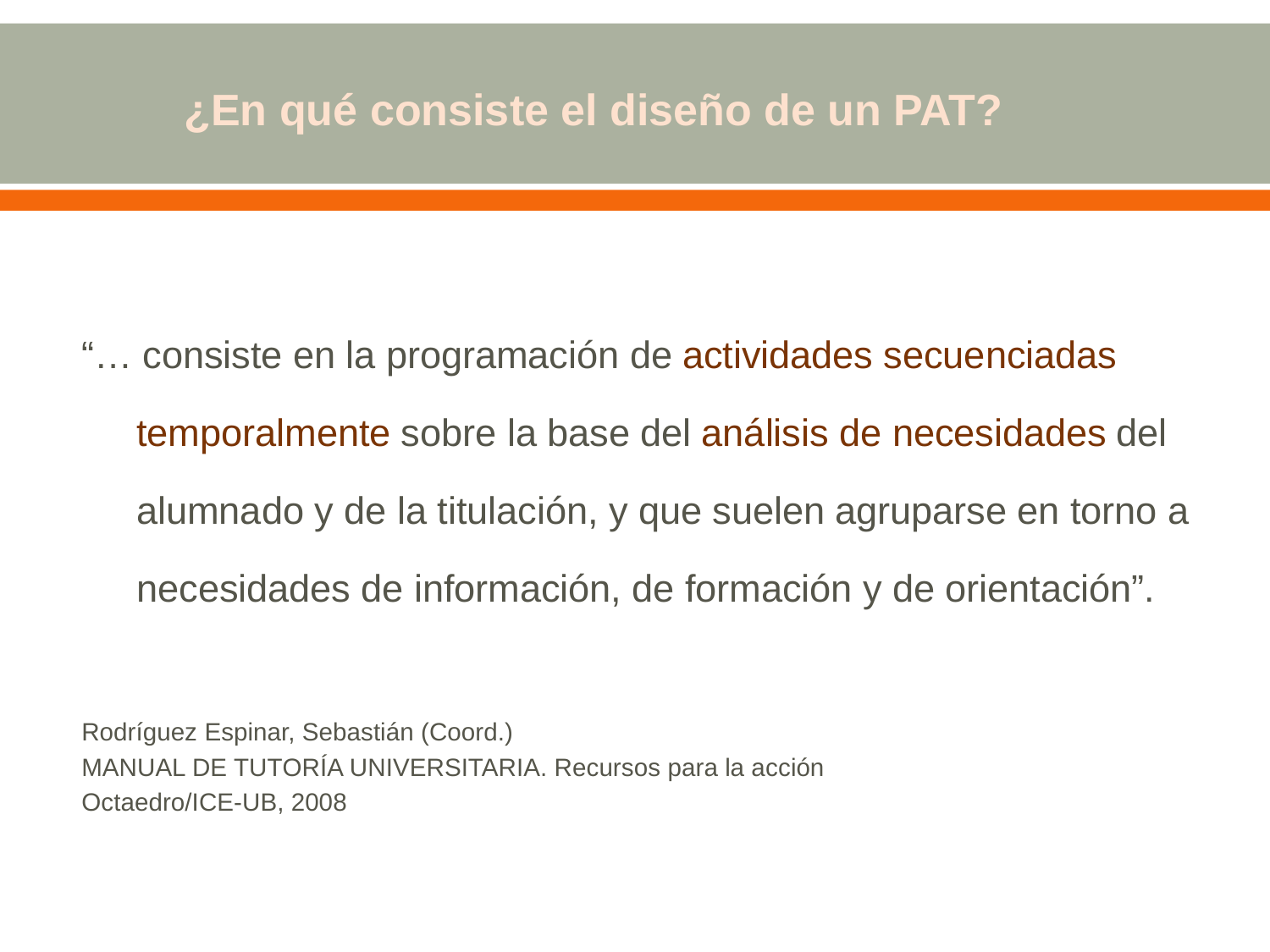

# ¿En qué consiste el diseño de un PAT?

“… consiste en la programación de actividades secuenciadas temporalmente sobre la base del análisis de necesidades del alumnado y de la titulación, y que suelen agruparse en torno a necesidades de información, de formación y de orientación”.

Rodríguez Espinar, Sebastián (Coord.)
MANUAL DE TUTORÍA UNIVERSITARIA. Recursos para la acción
Octaedro/ICE-UB, 2008